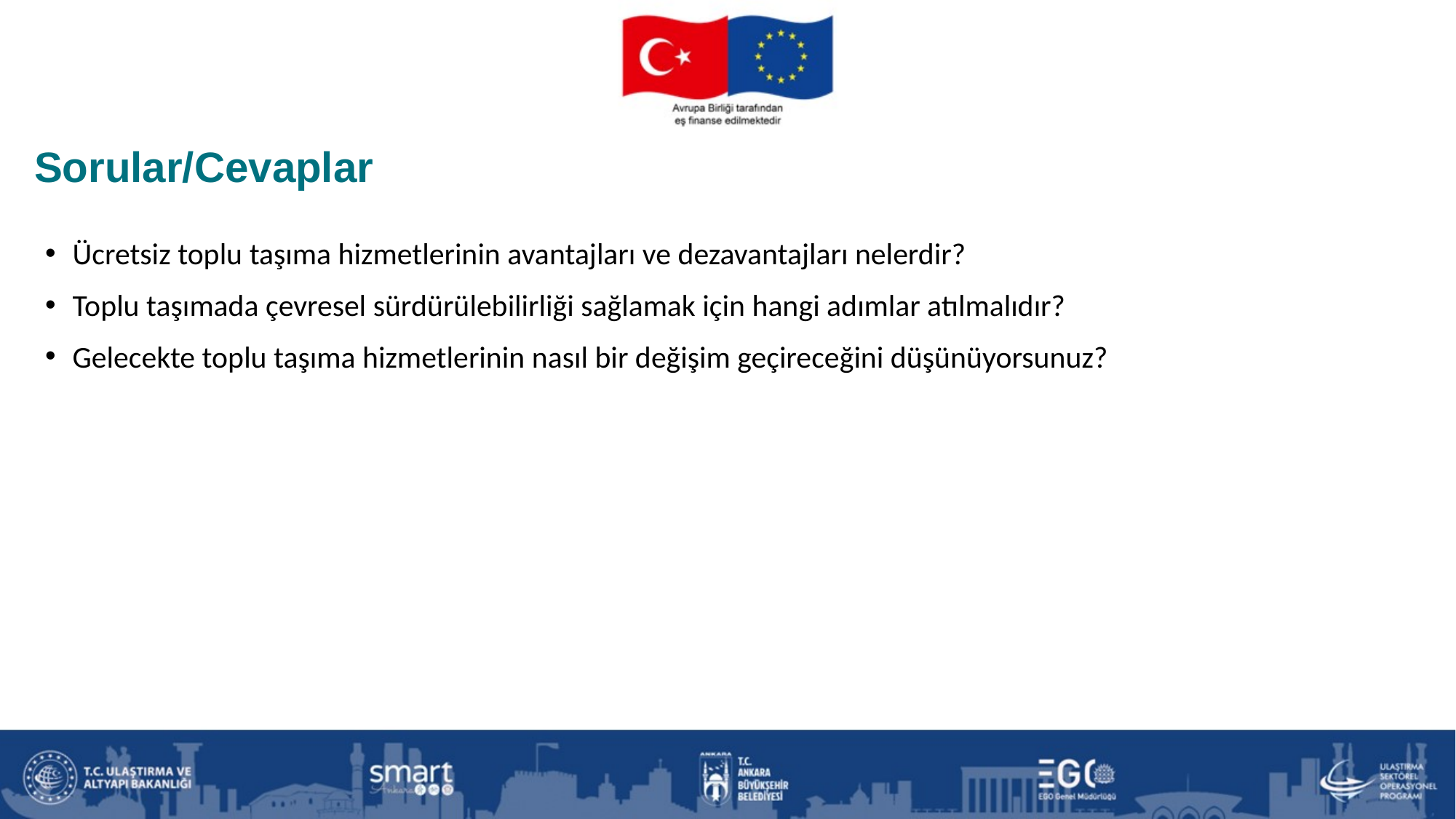

Sorular/Cevaplar

Ücretsiz toplu taşıma hizmetlerinin avantajları ve dezavantajları nelerdir?
Toplu taşımada çevresel sürdürülebilirliği sağlamak için hangi adımlar atılmalıdır?
Gelecekte toplu taşıma hizmetlerinin nasıl bir değişim geçireceğini düşünüyorsunuz?